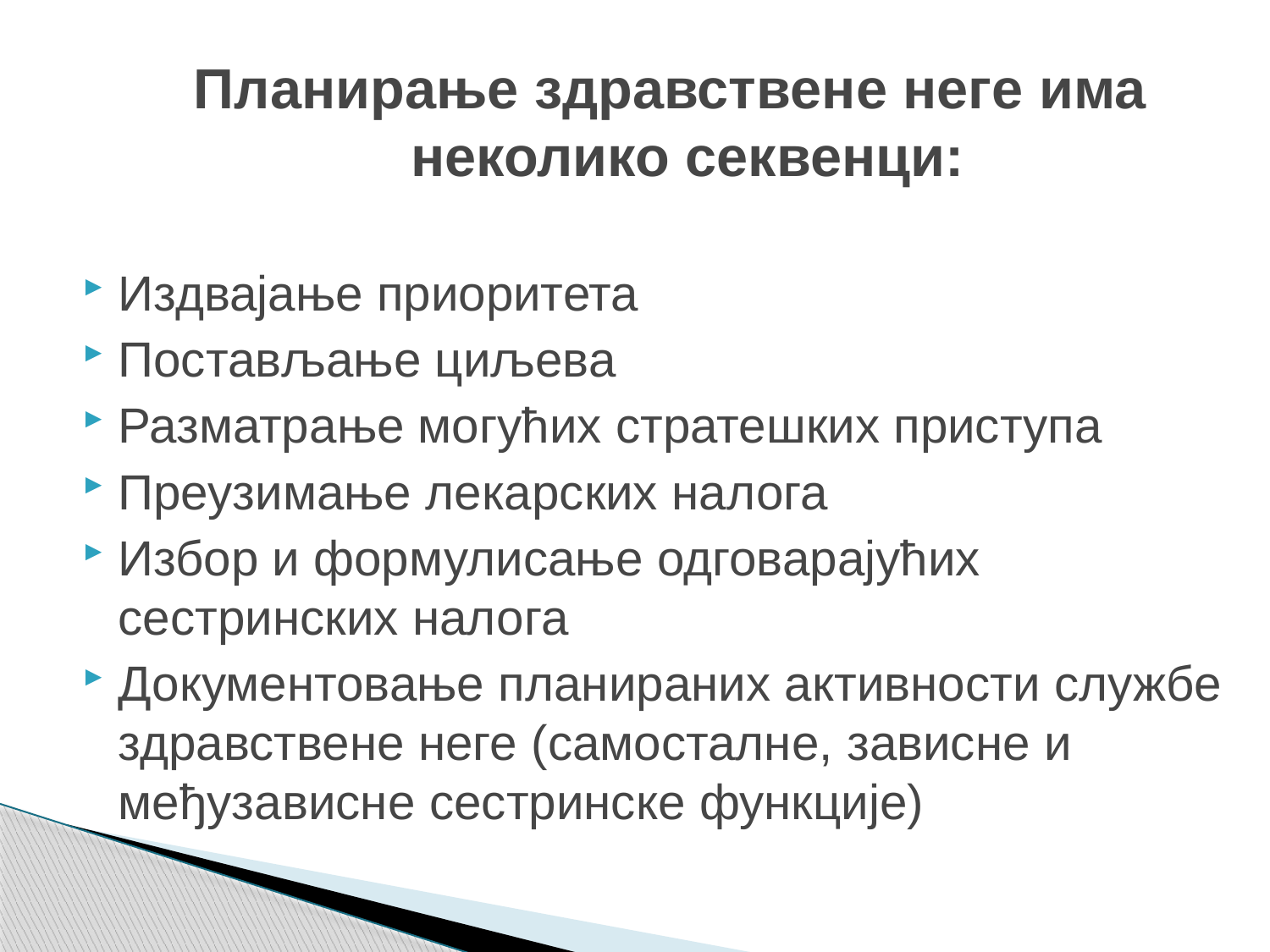

Планирање здравствене неге има неколико секвенци:

Издвајање приоритета
Постављање циљева
Разматрање могућих стратешких приступа
Преузимање лекарских налога
Избор и формулисање одговарајућих сестринских налога
Документовање планираних активности службе здравствене неге (самосталне, зависне и међузависне сестринске функције)